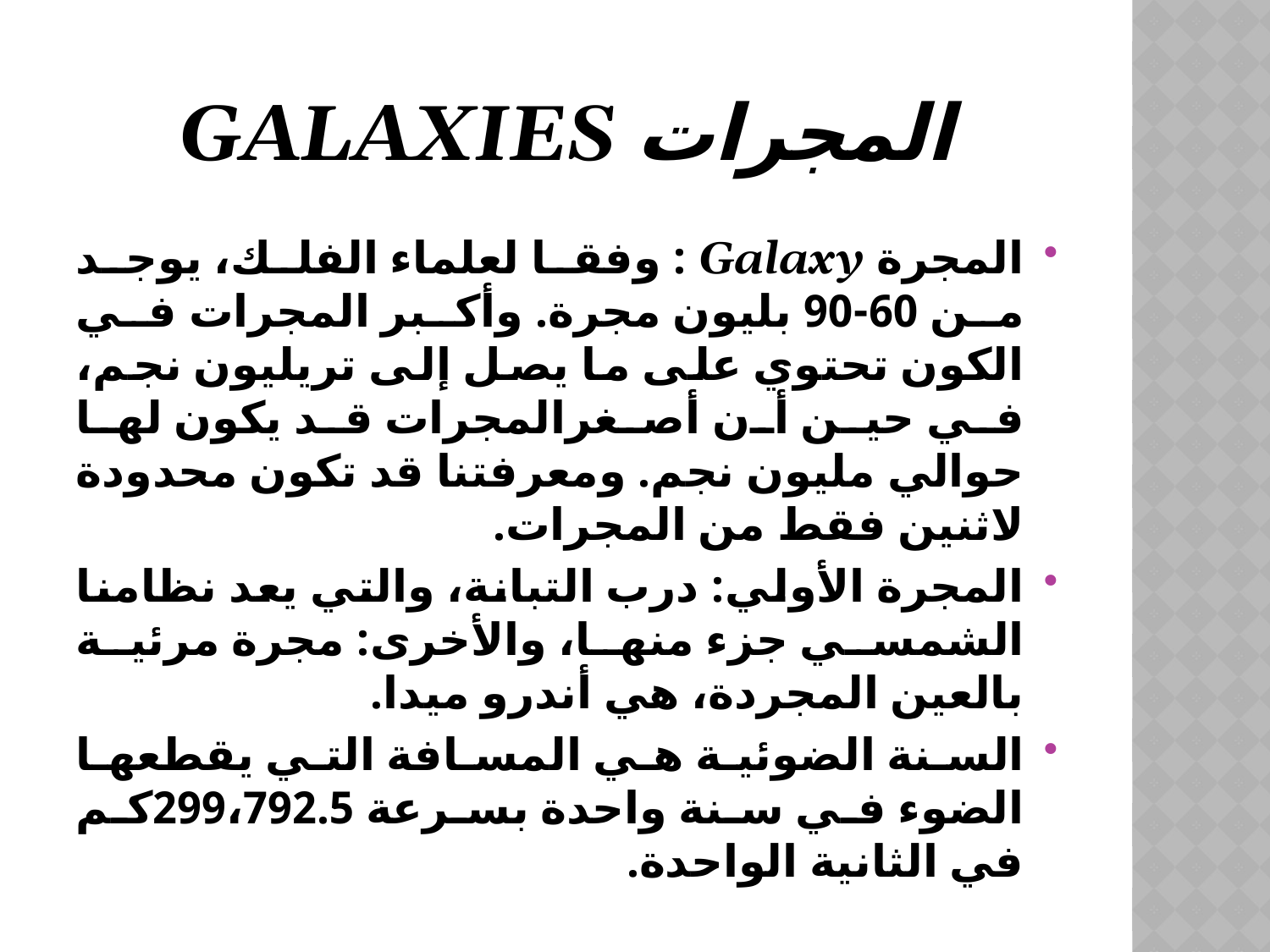

# Galaxies المجرات
المجرة Galaxy : وفقا لعلماء الفلك، يوجد من 60-90 بليون مجرة. وأكبر المجرات في الكون تحتوي على ما يصل إلى تريليون نجم، في حين أن أصغرالمجرات قد يكون لها حوالي مليون نجم. ومعرفتنا قد تكون محدودة لاثنين فقط من المجرات.
المجرة الأولي: درب التبانة، والتي يعد نظامنا الشمسي جزء منها، والأخرى: مجرة مرئية بالعين المجردة، هي أندرو ميدا.
السنة الضوئية هي المسافة التي يقطعها الضوء في سنة واحدة بسرعة 299،792.5كم في الثانية الواحدة.